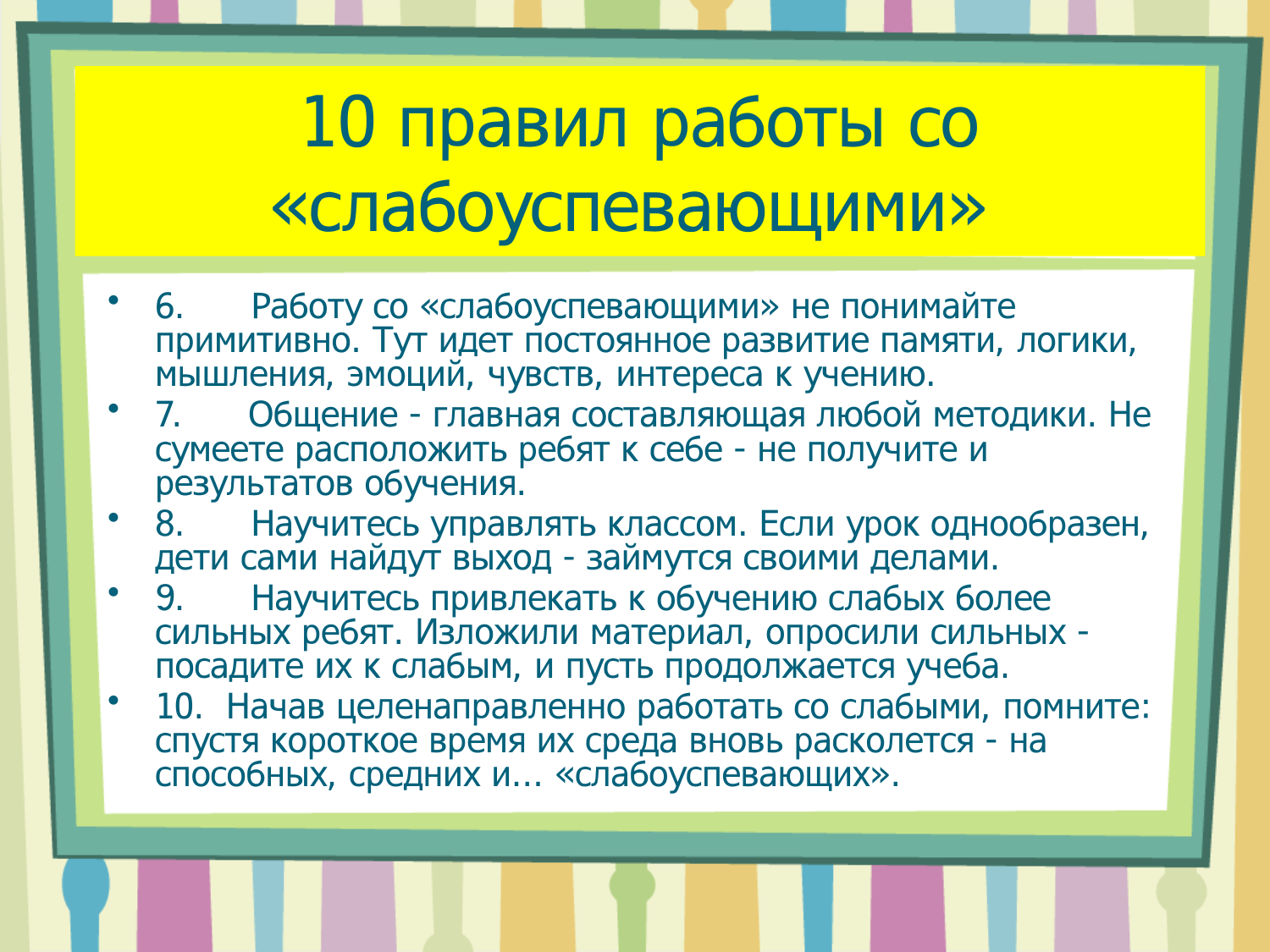

# 10 правил работы со «слабоуспевающими»

6.      Работу со «слабоуспевающими» не понимайте примитивно. Тут идет постоянное развитие памяти, логики, мышления, эмоций, чувств, интереса к учению.
7.      Общение - главная составляющая любой методики. Не сумеете расположить ребят к себе - не получите и результатов обучения.
8.      Научитесь управлять классом. Если урок однообразен, дети сами найдут выход - займутся своими делами.
9.      Научитесь привлекать к обучению слабых более сильных ребят. Изложили материал, опросили сильных - посадите их к слабым, и пусть продолжается учеба.
10.  Начав целенаправленно работать со слабыми, помните: спустя короткое время их среда вновь расколется - на способных, средних и... «слабоуспевающих».